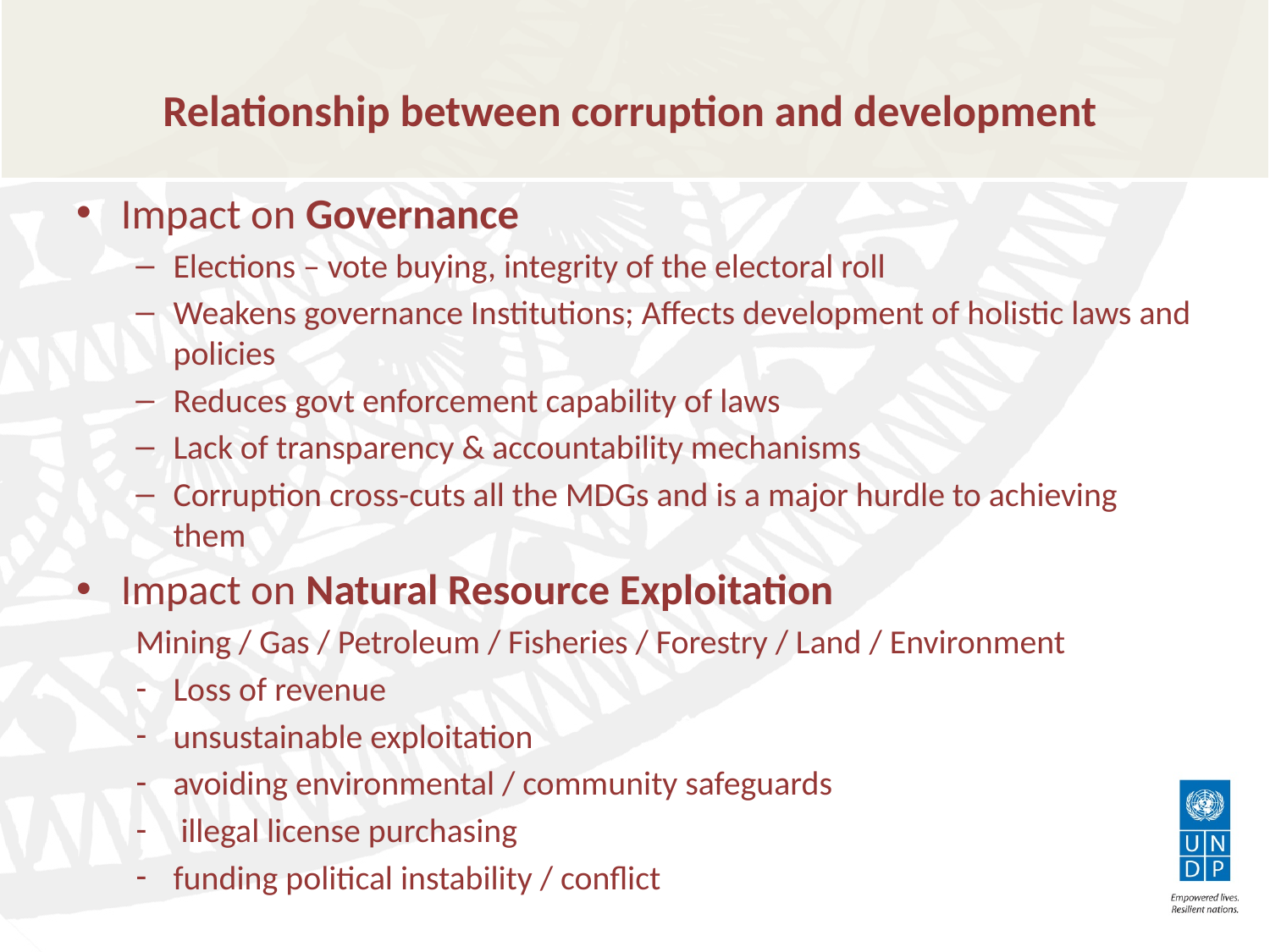

# Relationship between corruption and development
Impact on Governance
Elections – vote buying, integrity of the electoral roll
Weakens governance Institutions; Affects development of holistic laws and policies
Reduces govt enforcement capability of laws
Lack of transparency & accountability mechanisms
Corruption cross-cuts all the MDGs and is a major hurdle to achieving them
Impact on Natural Resource Exploitation
Mining / Gas / Petroleum / Fisheries / Forestry / Land / Environment
Loss of revenue
unsustainable exploitation
avoiding environmental / community safeguards
 illegal license purchasing
funding political instability / conflict